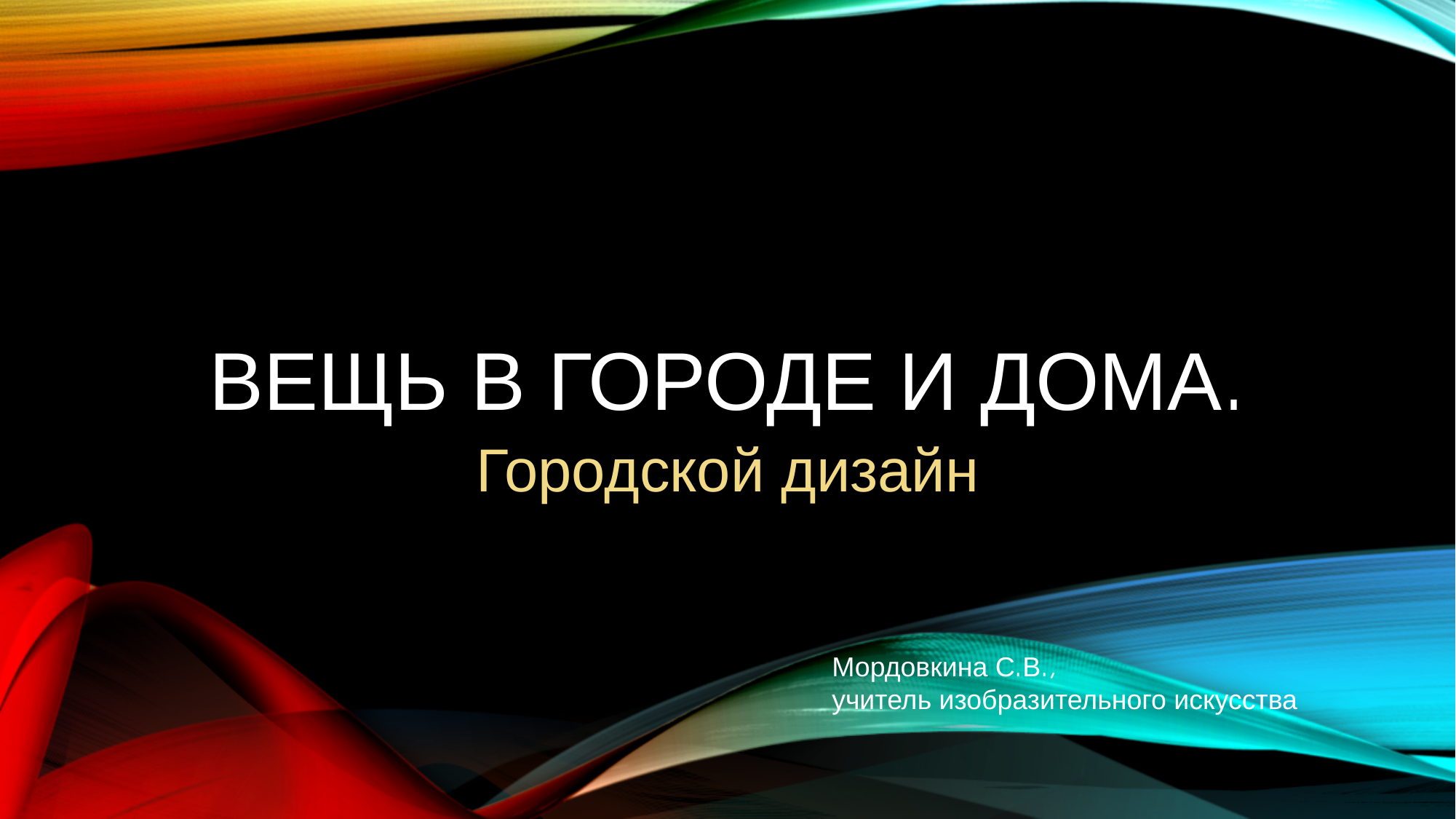

# Вещь в городе и дома.
Городской дизайн

Мордовкина С.В.,
учитель изобразительного искусства